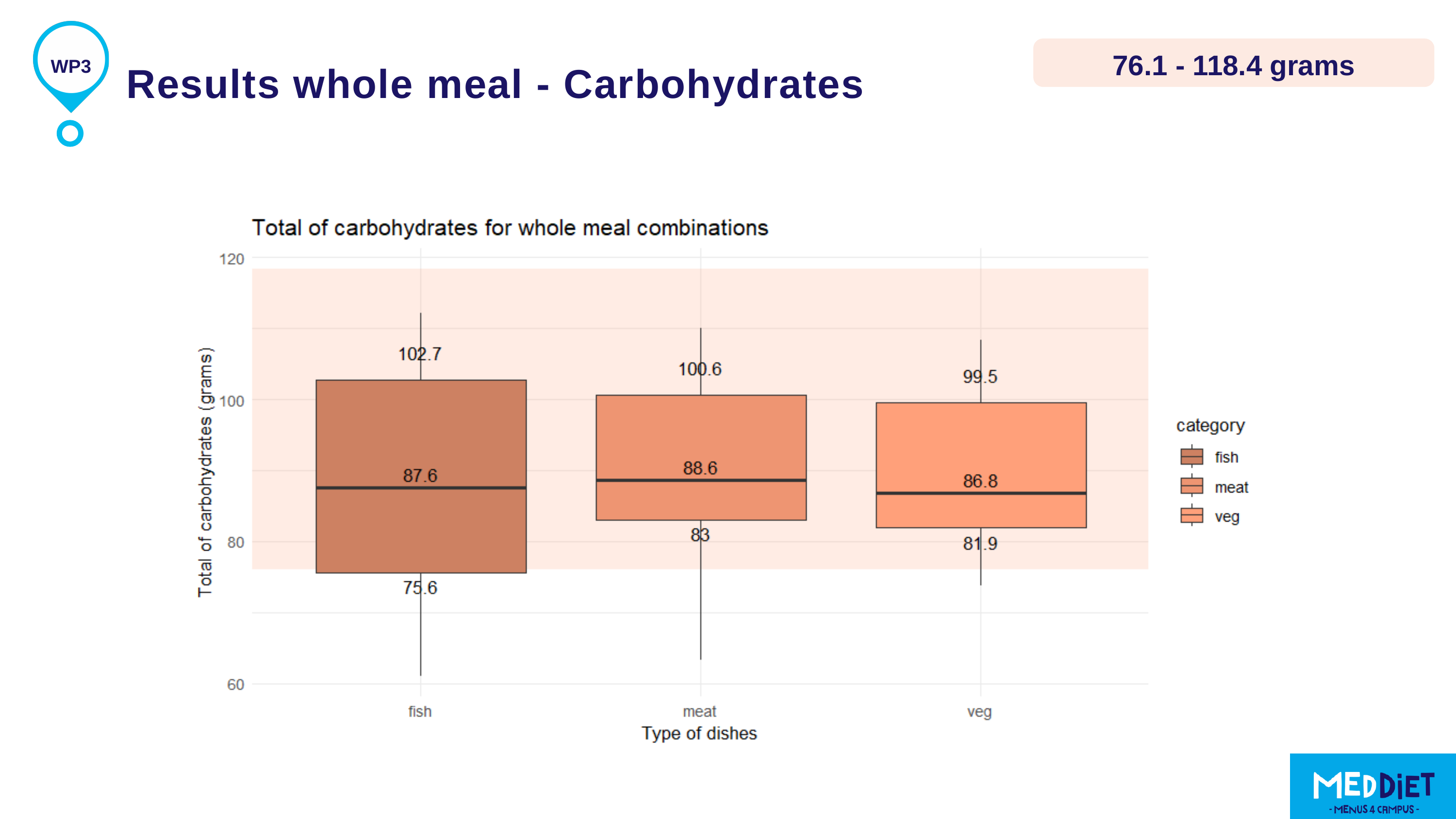

WP3

76.1 - 118.4 grams
Results whole meal - Carbohydrates